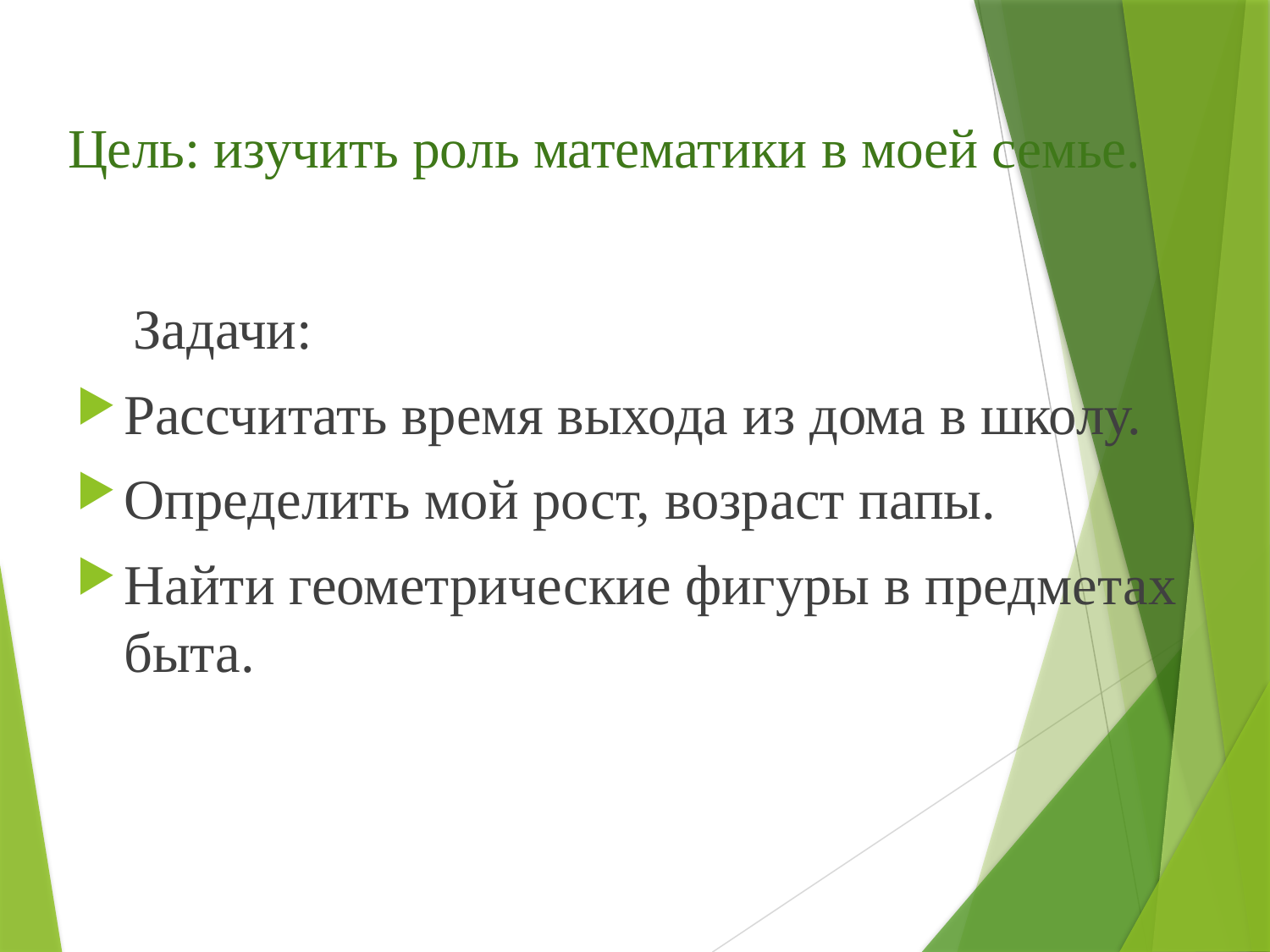

# Цель: изучить роль математики в моей семье.
    Задачи:
Рассчитать время выхода из дома в школу.
Определить мой рост, возраст папы.
Найти геометрические фигуры в предметах быта.